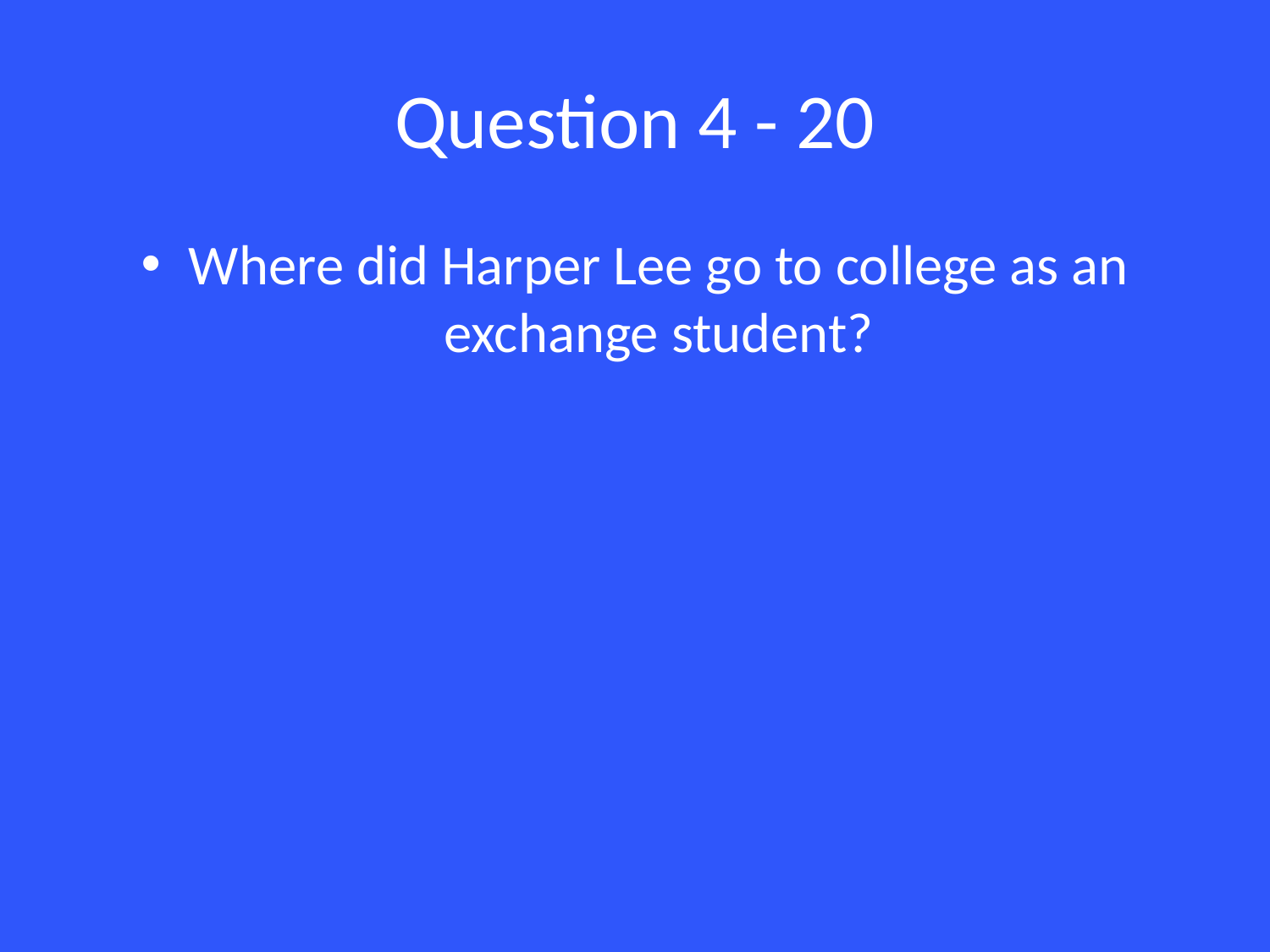

# Question 4 - 20
Where did Harper Lee go to college as an exchange student?